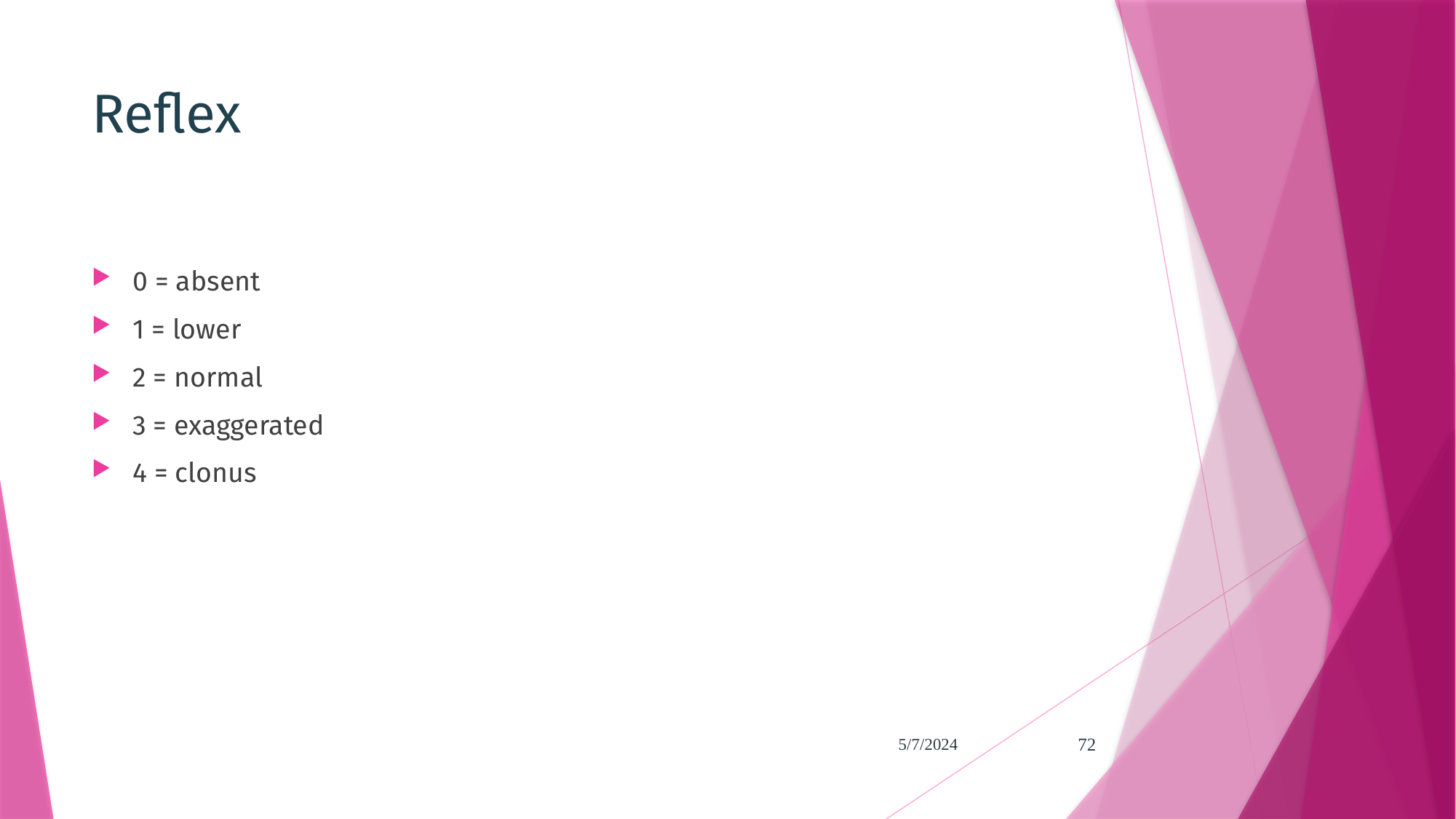

# Reflex
0 = absent
1 = lower
2 = normal
3 = exaggerated
4 = clonus
5/7/2024
72